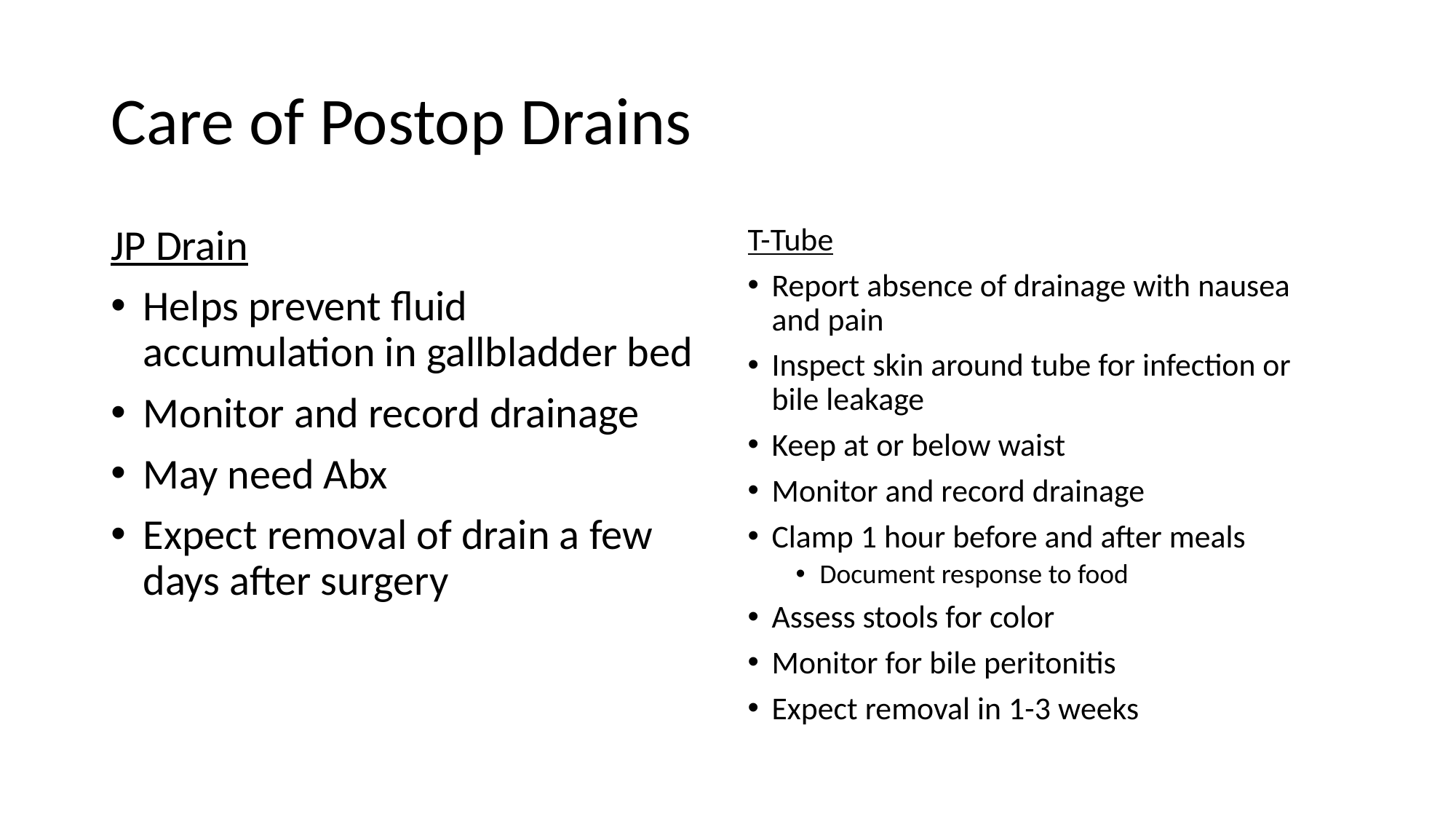

# Care of Postop Drains
JP Drain
Helps prevent fluid accumulation in gallbladder bed
Monitor and record drainage
May need Abx
Expect removal of drain a few days after surgery
T-Tube
Report absence of drainage with nausea and pain
Inspect skin around tube for infection or bile leakage
Keep at or below waist
Monitor and record drainage
Clamp 1 hour before and after meals
Document response to food
Assess stools for color
Monitor for bile peritonitis
Expect removal in 1-3 weeks